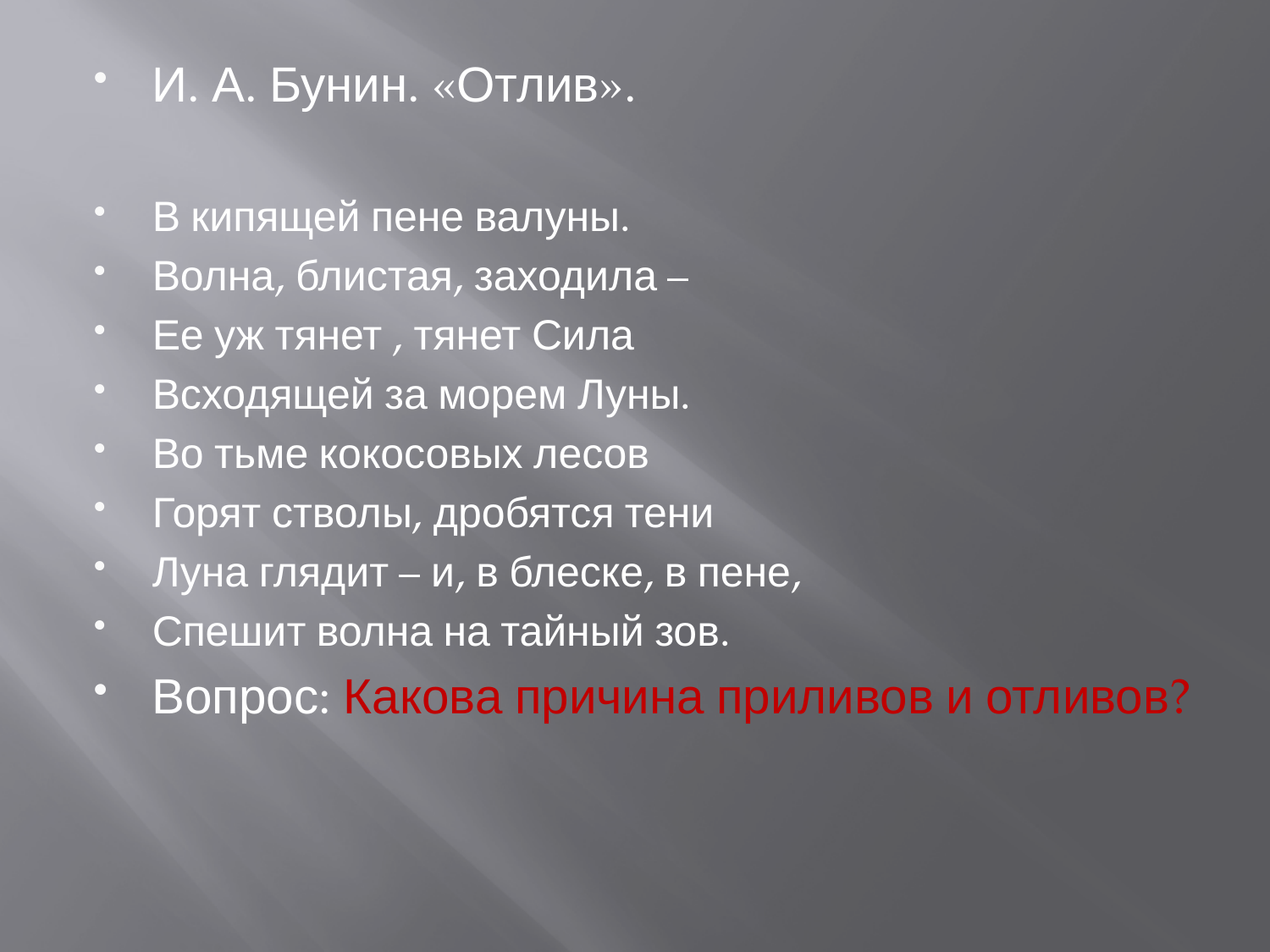

И. А. Бунин. «Отлив».

В кипящей пене валуны.
Волна, блистая, заходила –
Ее уж тянет , тянет Сила
Всходящей за морем Луны.
Во тьме кокосовых лесов
Горят стволы, дробятся тени
Луна глядит – и, в блеске, в пене,
Спешит волна на тайный зов.
Вопрос: Какова причина приливов и отливов?